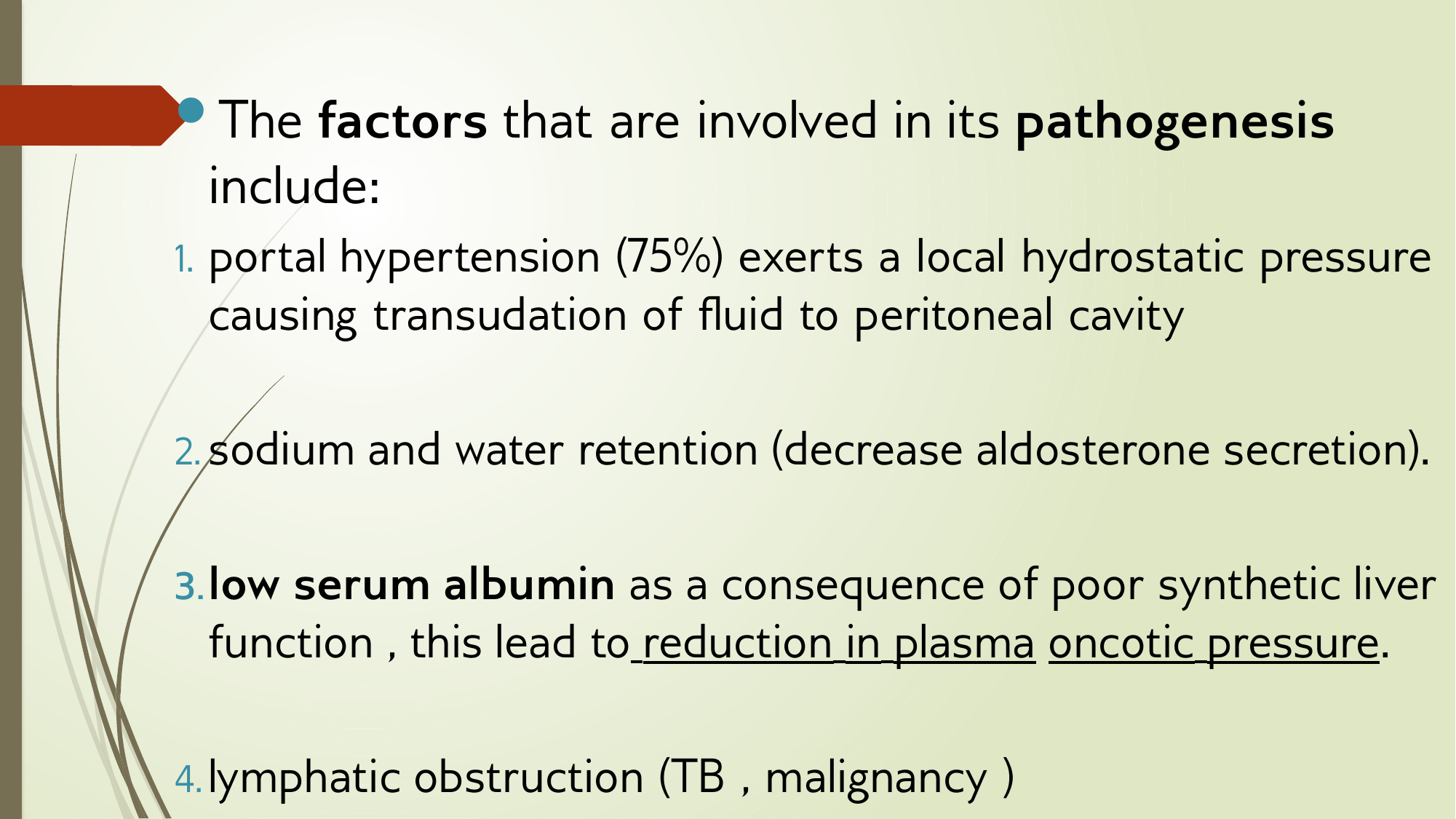

The factors that are involved in its pathogenesis include:
portal hypertension (75%) exerts a local hydrostatic pressure causing transudation of fluid to peritoneal cavity

sodium and water retention (decrease aldosterone secretion).

low serum albumin as a consequence of poor synthetic liver function , this lead to reduction in plasma oncotic pressure.

lymphatic obstruction (TB , malignancy )